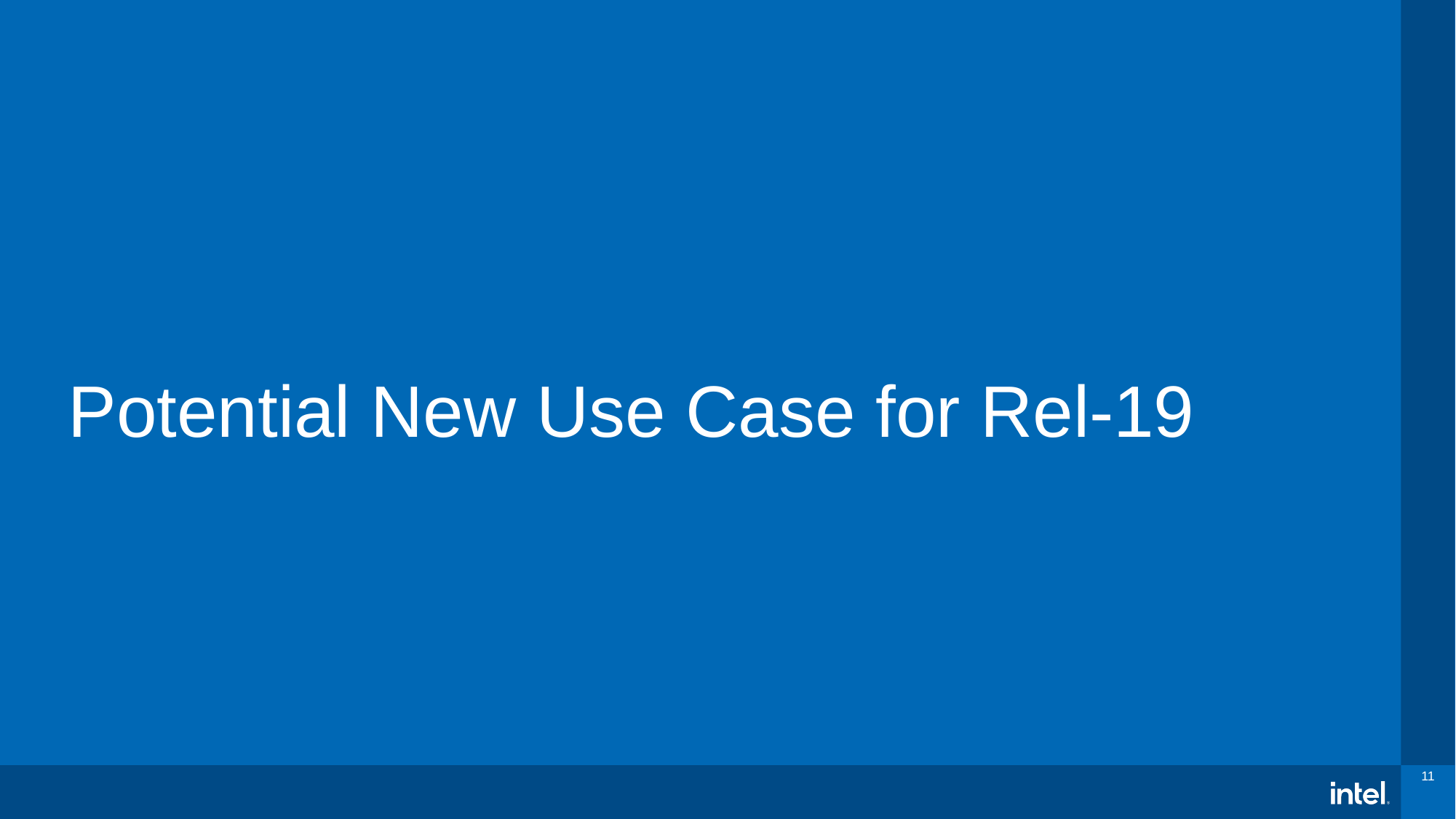

# Potential New Use Case for Rel-19